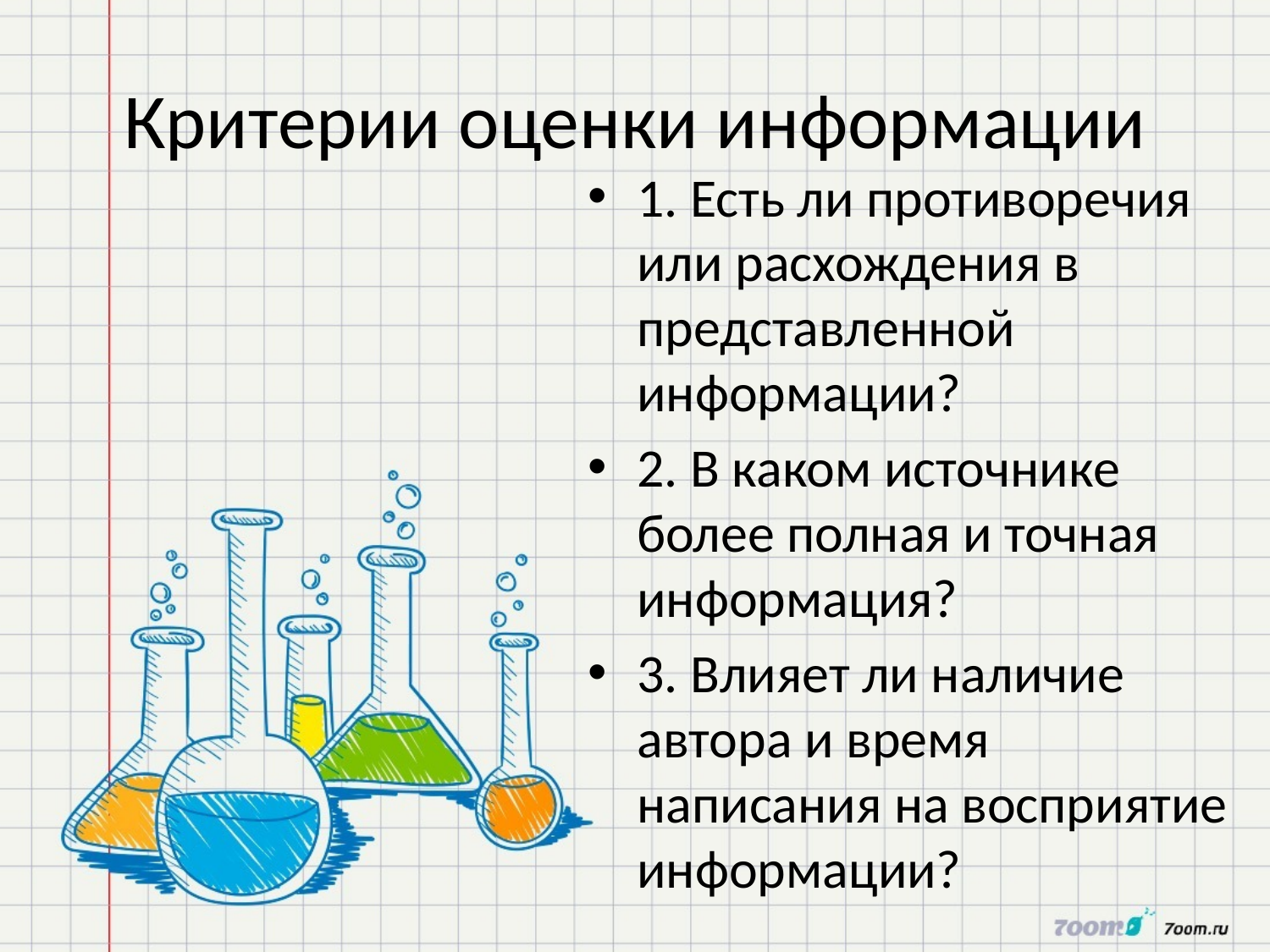

# Критерии оценки информации
1. Есть ли противоречия или расхождения в представленной информации?
2. В каком источнике более полная и точная информация?
3. Влияет ли наличие автора и время написания на восприятие информации?